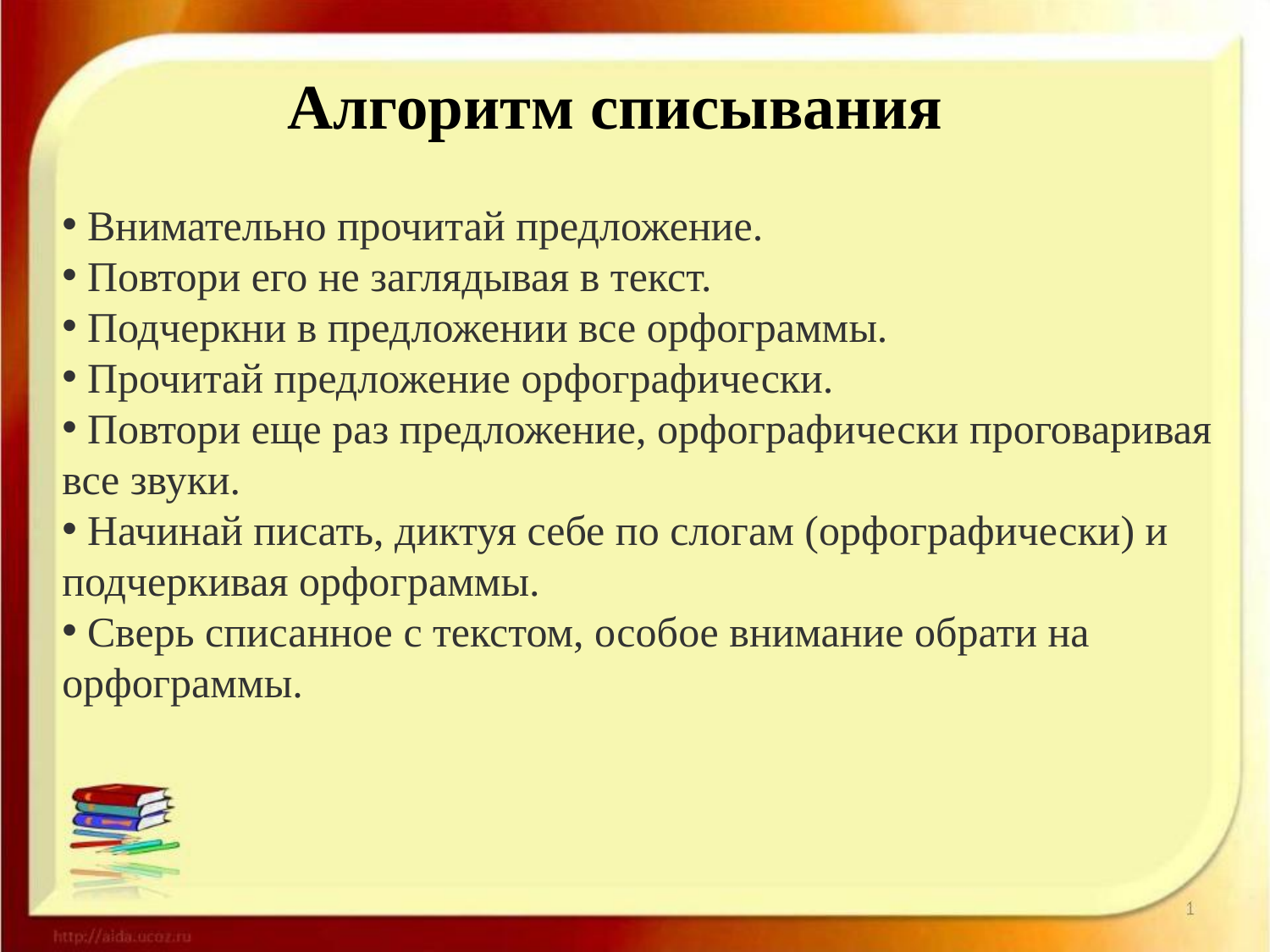

Алгоритм списывания
 Внимательно прочитай предложение.
 Повтори его не заглядывая в текст.
 Подчеркни в предложении все орфограммы.
 Прочитай предложение орфографически.
 Повтори еще раз предложение, орфографически проговаривая все звуки.
 Начинай писать, диктуя себе по слогам (орфографически) и подчеркивая орфограммы.
 Сверь списанное с текстом, особое внимание обрати на орфограммы.